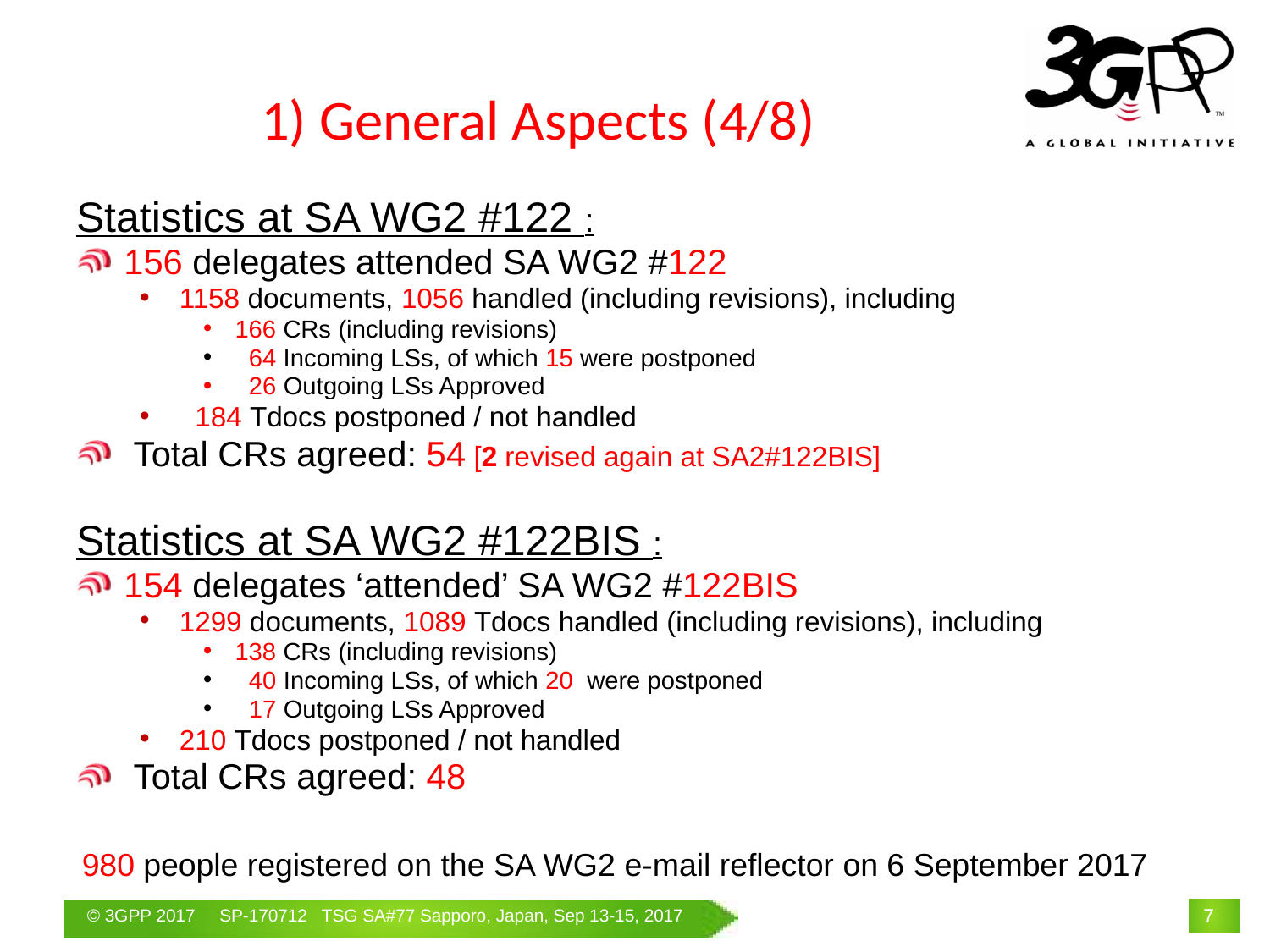

# 1) General Aspects (4/8)
Statistics at SA WG2 #122 :
156 delegates attended SA WG2 #122
1158 documents, 1056 handled (including revisions), including
166 CRs (including revisions)
  64 Incoming LSs, of which 15 were postponed
  26 Outgoing LSs Approved
  184 Tdocs postponed / not handled
 Total CRs agreed: 54 [2 revised again at SA2#122BIS]

Statistics at SA WG2 #122BIS :
154 delegates ‘attended’ SA WG2 #122BIS
1299 documents, 1089 Tdocs handled (including revisions), including
138 CRs (including revisions)
  40 Incoming LSs, of which 20  were postponed
  17 Outgoing LSs Approved
210 Tdocs postponed / not handled
 Total CRs agreed: 48

980 people registered on the SA WG2 e-mail reflector on 6 September 2017